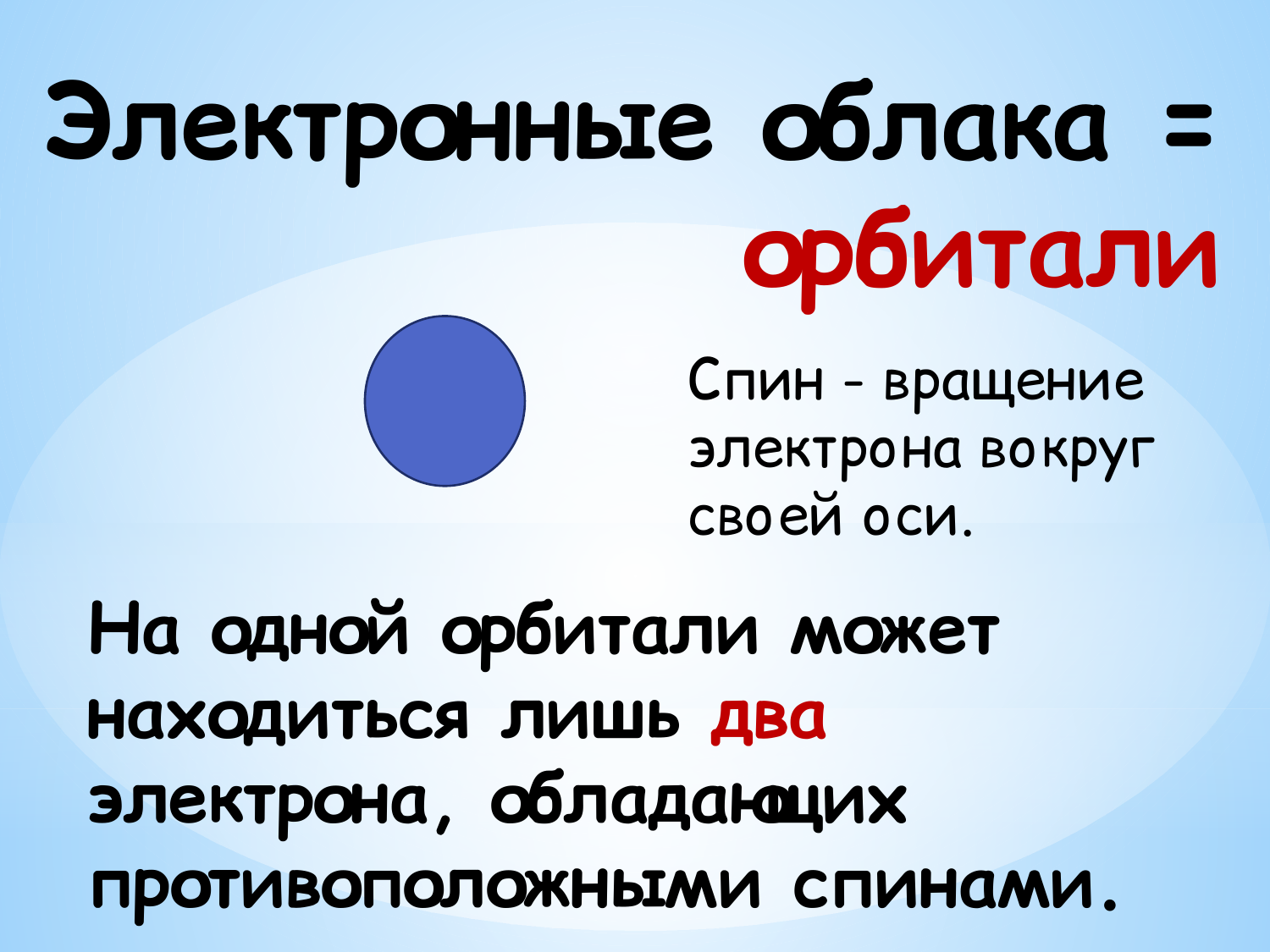

# Электронные облака = орбитали

Спин - вращение электрона вокруг своей оси.
На одной орбитали может находиться лишь два электрона, обладающих противоположными спинами.